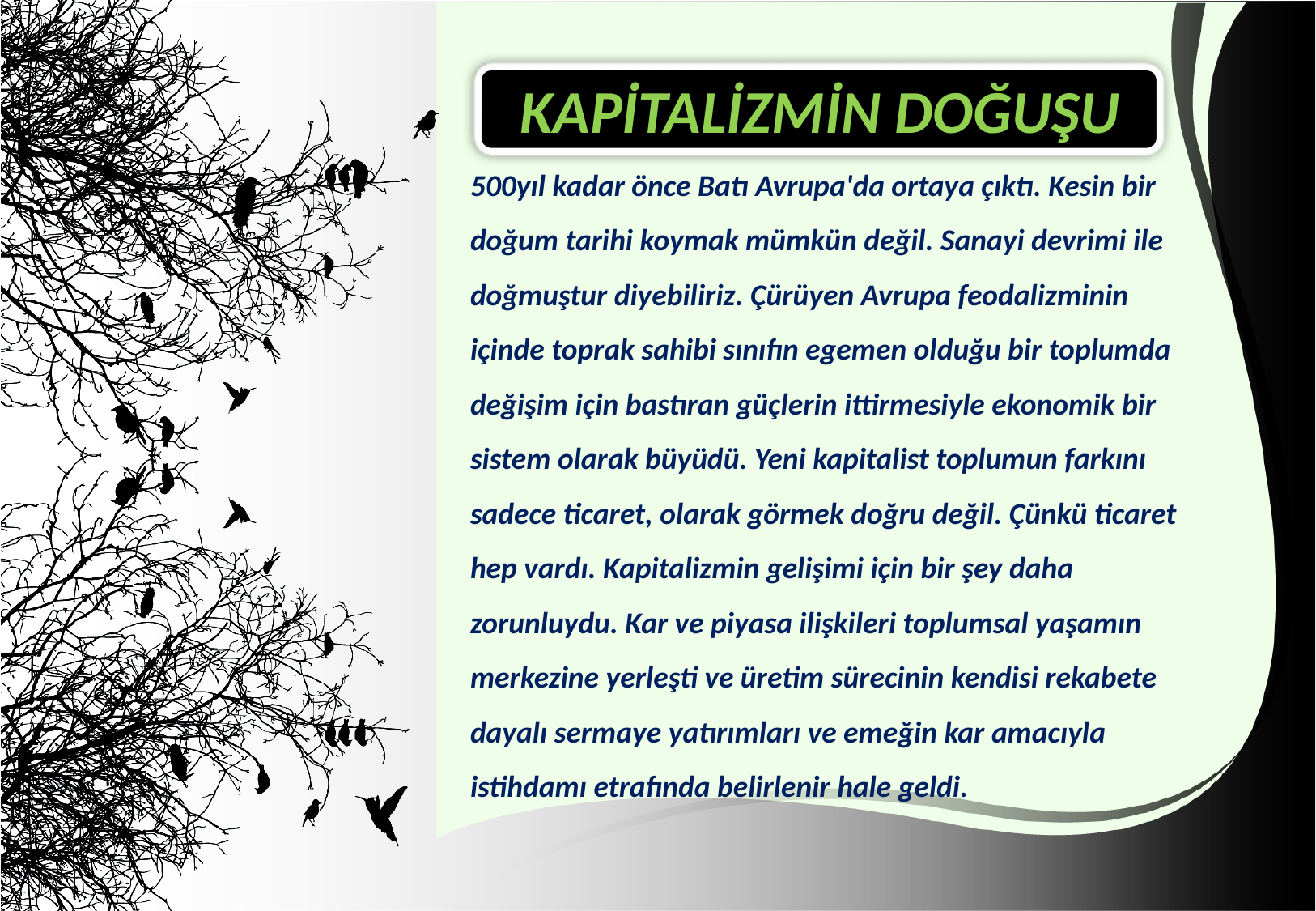

KAPİTALİZMİN DOĞUŞU
500yıl kadar önce Batı Avrupa'da ortaya çıktı. Kesin bir doğum tarihi koymak mümkün değil. Sanayi devrimi ile doğmuştur diyebiliriz. Çürüyen Avrupa feodalizminin içinde toprak sahibi sınıfın egemen olduğu bir toplumda değişim için bastıran güçlerin ittirmesiyle ekonomik bir sistem olarak büyüdü. Yeni kapitalist toplumun farkını sadece ticaret, olarak görmek doğru değil. Çünkü ticaret hep vardı. Kapitalizmin gelişimi için bir şey daha zorunluydu. Kar ve piyasa ilişkileri toplumsal yaşamın merkezine yerleşti ve üretim sürecinin kendisi rekabete dayalı sermaye yatırımları ve emeğin kar amacıyla istihdamı etrafında belirlenir hale geldi.